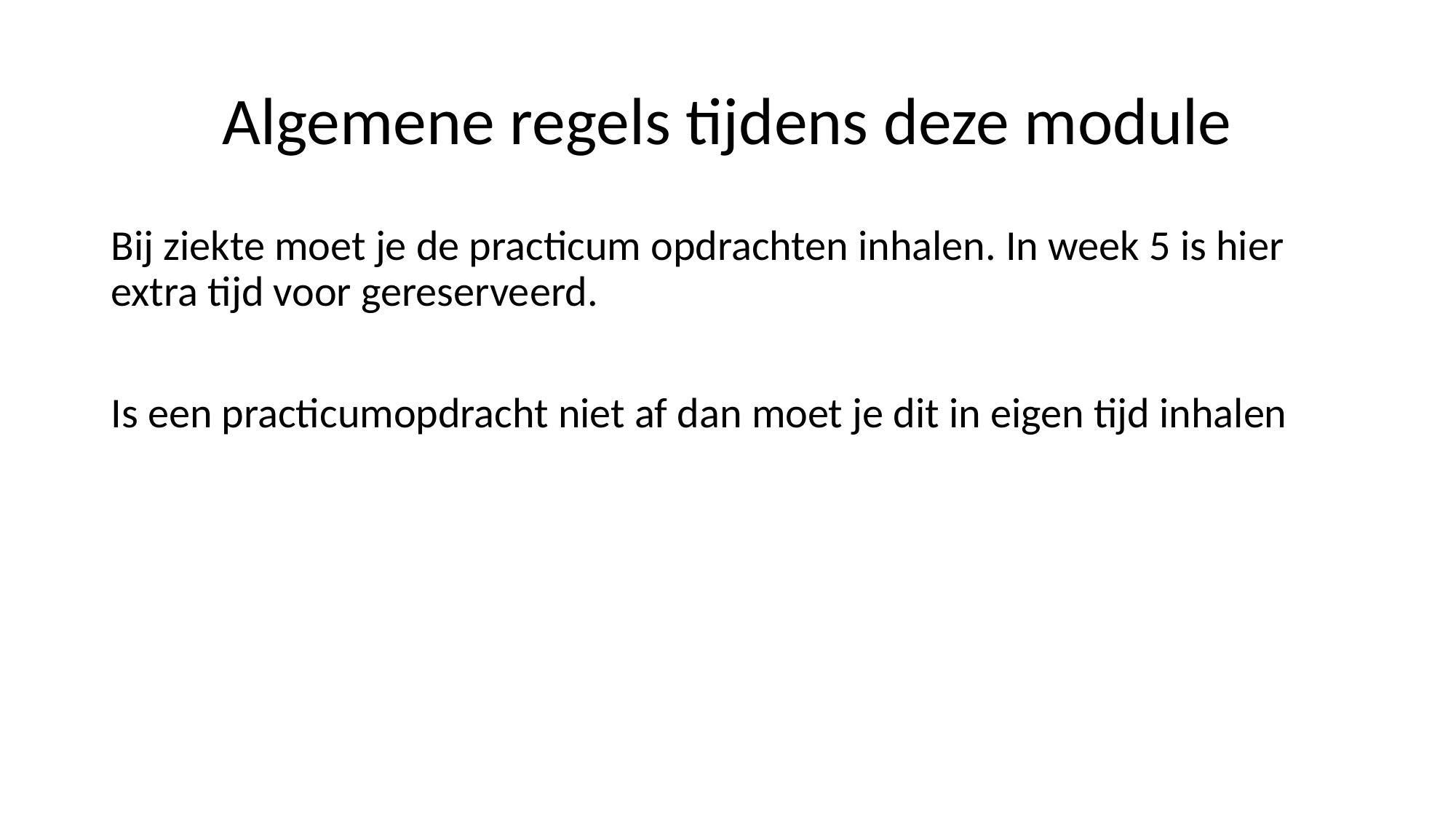

# Algemene regels tijdens deze module
Bij ziekte moet je de practicum opdrachten inhalen. In week 5 is hier extra tijd voor gereserveerd.

Is een practicumopdracht niet af dan moet je dit in eigen tijd inhalen